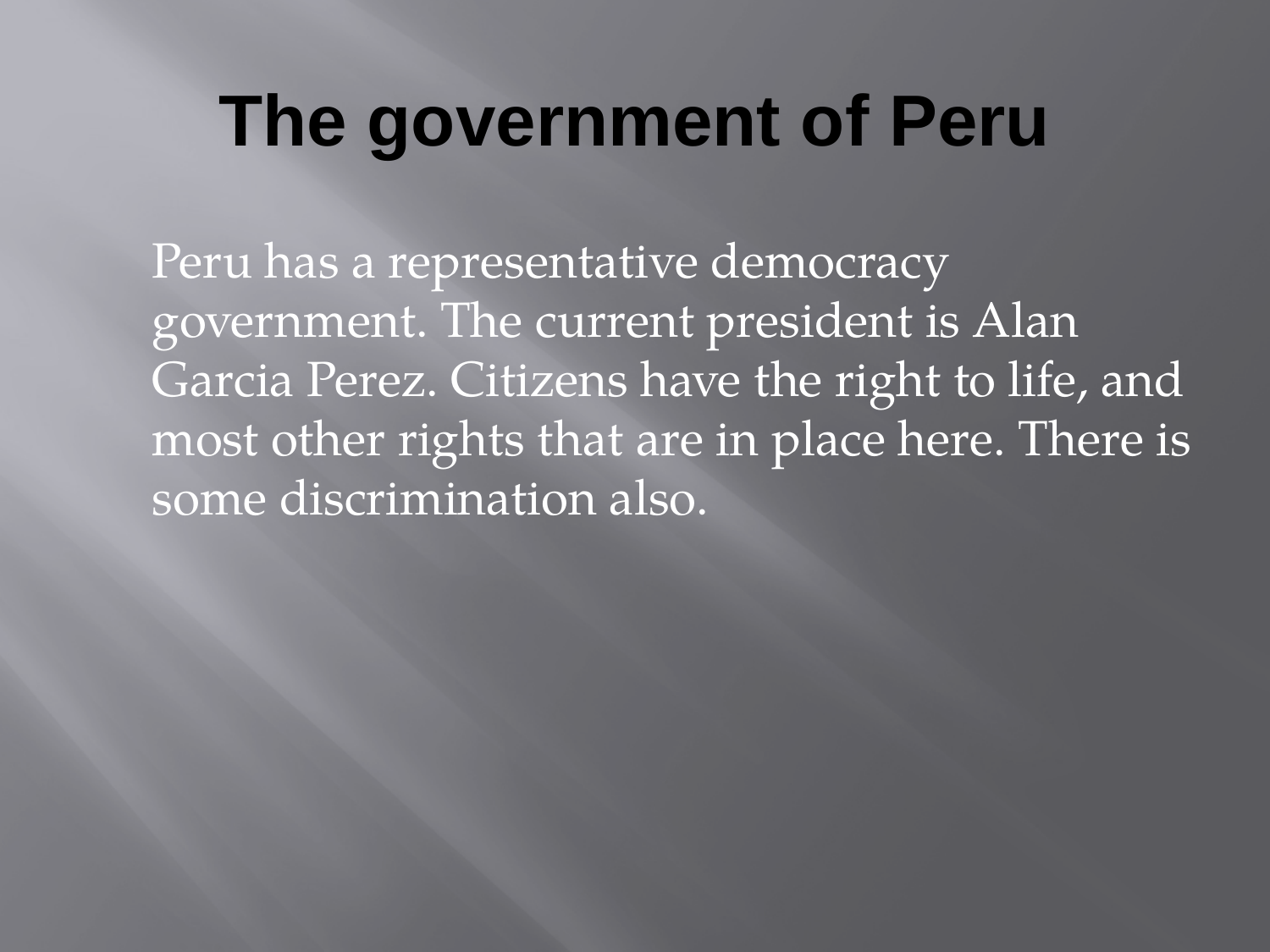

# The government of Peru
	Peru has a representative democracy government. The current president is Alan Garcia Perez. Citizens have the right to life, and most other rights that are in place here. There is some discrimination also.